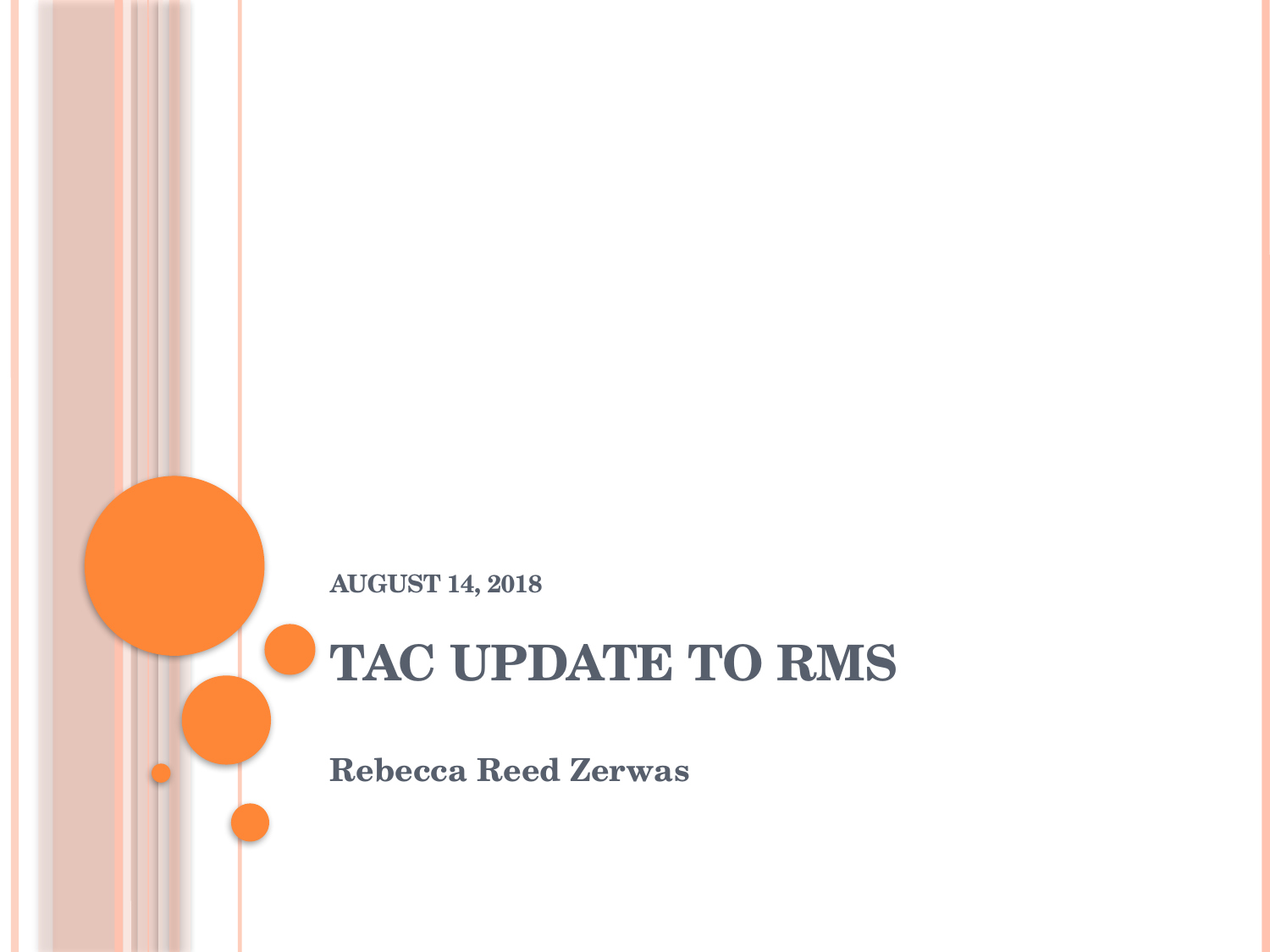

# August 14, 2018 TAC Update To RMS

Rebecca Reed Zerwas